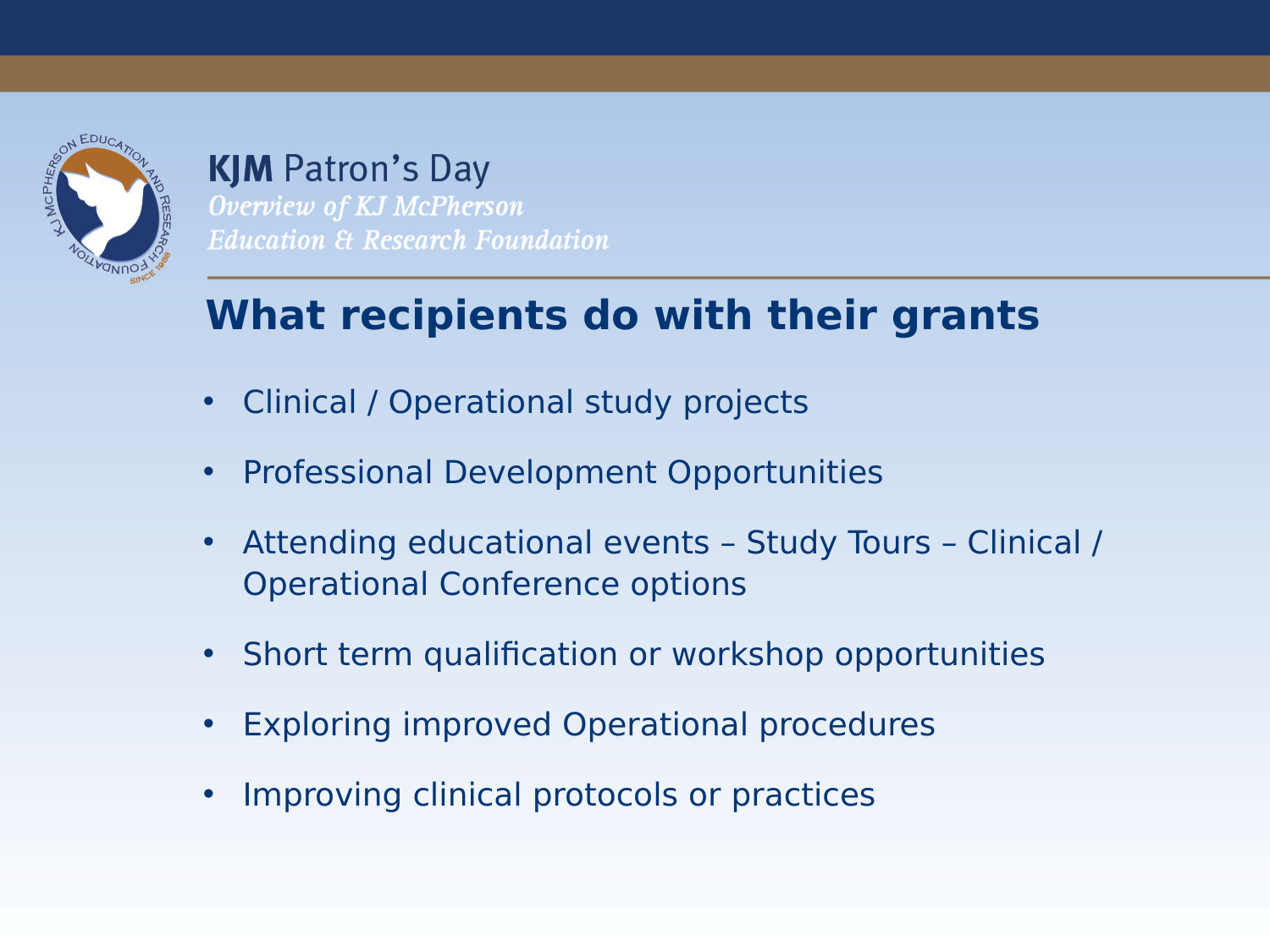

What recipients do with their grants
Clinical / Operational study projects
Professional Development Opportunities
Attending educational events – Study Tours – Clinical / Operational Conference options
Short term qualification or workshop opportunities
Exploring improved Operational procedures
Improving clinical protocols or practices